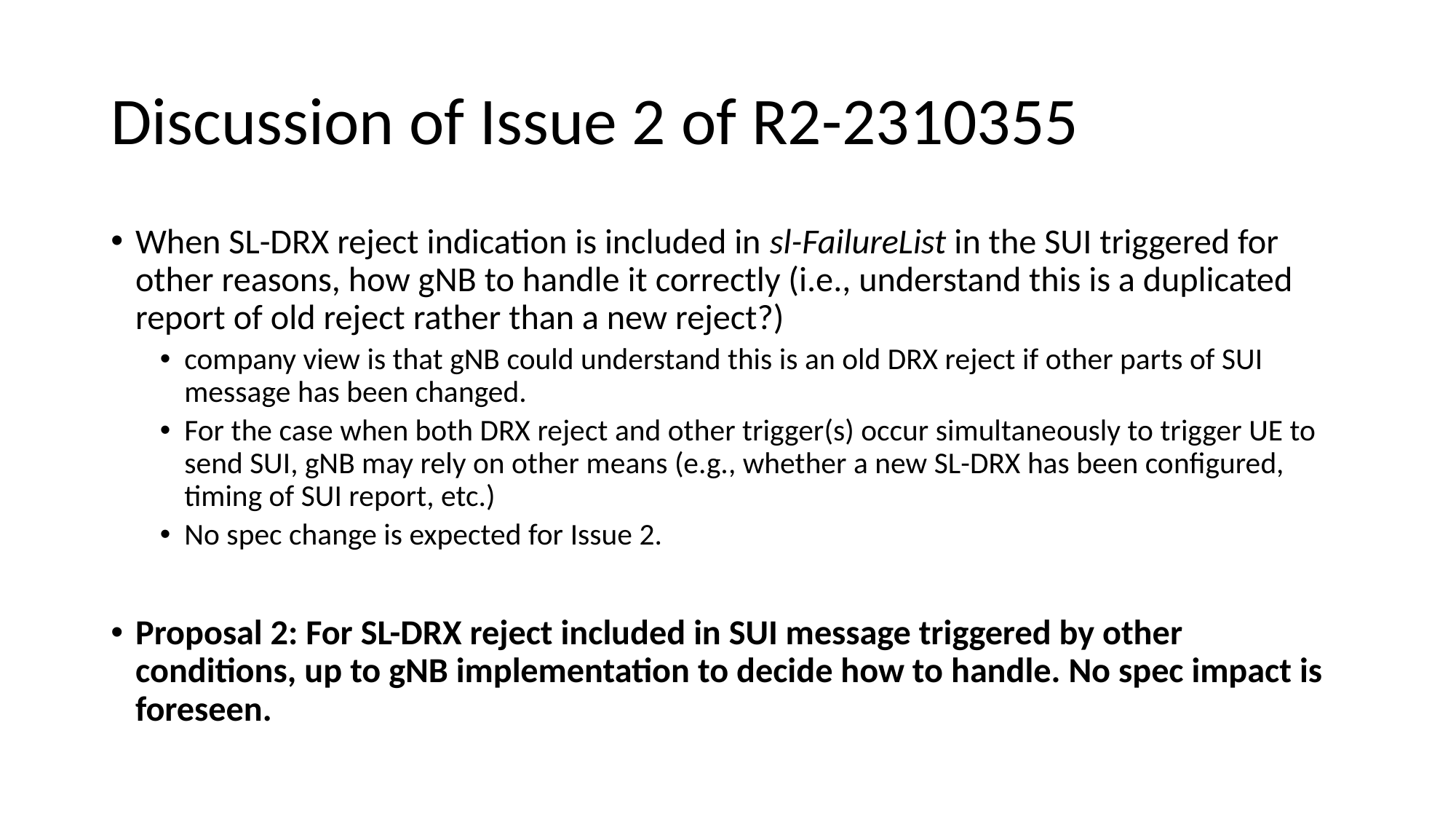

# Discussion of Issue 2 of R2-2310355
When SL-DRX reject indication is included in sl-FailureList in the SUI triggered for other reasons, how gNB to handle it correctly (i.e., understand this is a duplicated report of old reject rather than a new reject?)
company view is that gNB could understand this is an old DRX reject if other parts of SUI message has been changed.
For the case when both DRX reject and other trigger(s) occur simultaneously to trigger UE to send SUI, gNB may rely on other means (e.g., whether a new SL-DRX has been configured, timing of SUI report, etc.)
No spec change is expected for Issue 2.

Proposal 2: For SL-DRX reject included in SUI message triggered by other conditions, up to gNB implementation to decide how to handle. No spec impact is foreseen.